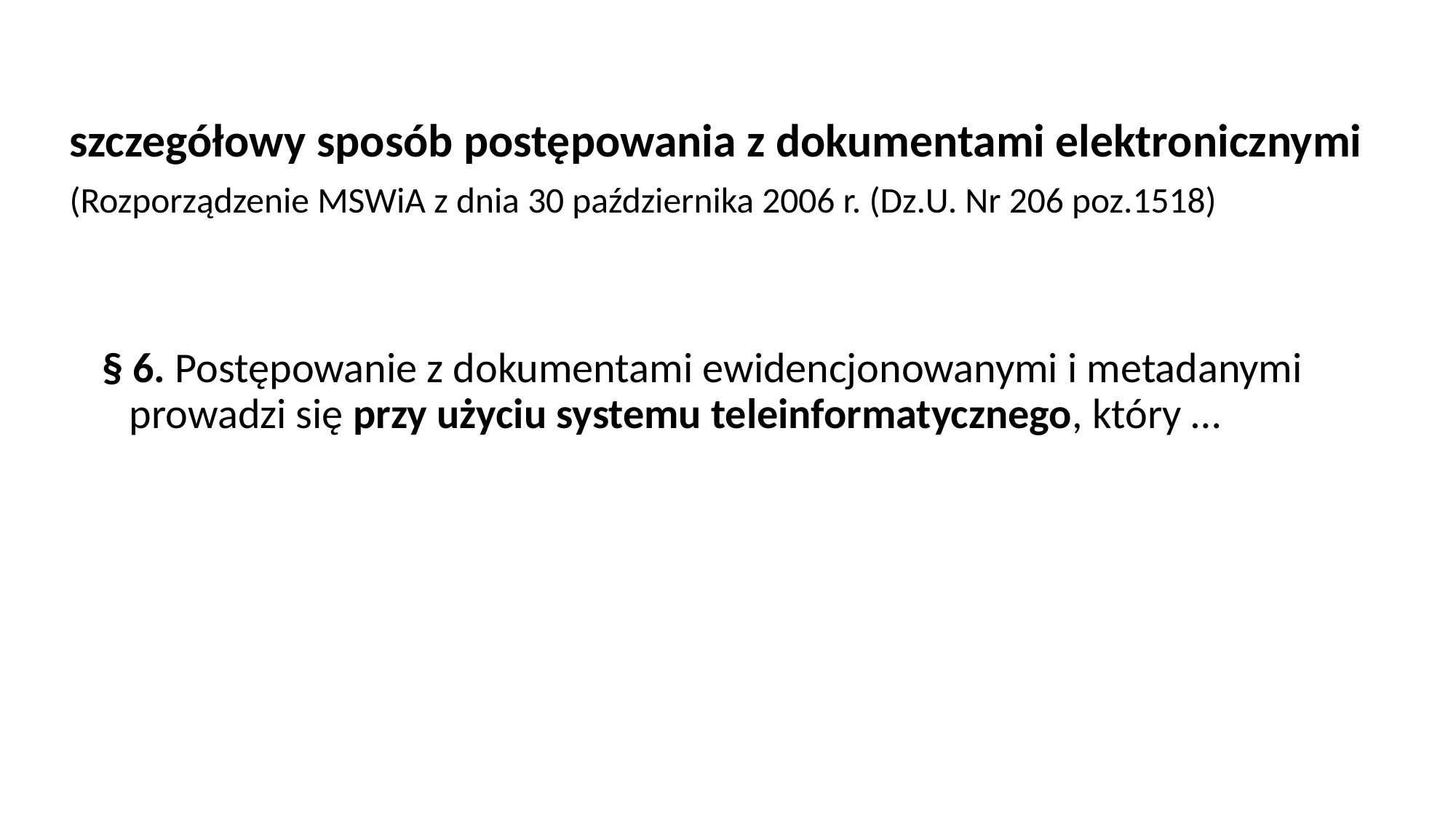

# szczegółowy sposób postępowania z dokumentami elektronicznymi (Rozporządzenie MSWiA z dnia 30 października 2006 r. (Dz.U. Nr 206 poz.1518)
§ 6. Postępowanie z dokumentami ewidencjonowanymi i metadanymi prowadzi się przy użyciu systemu teleinformatycznego, który …